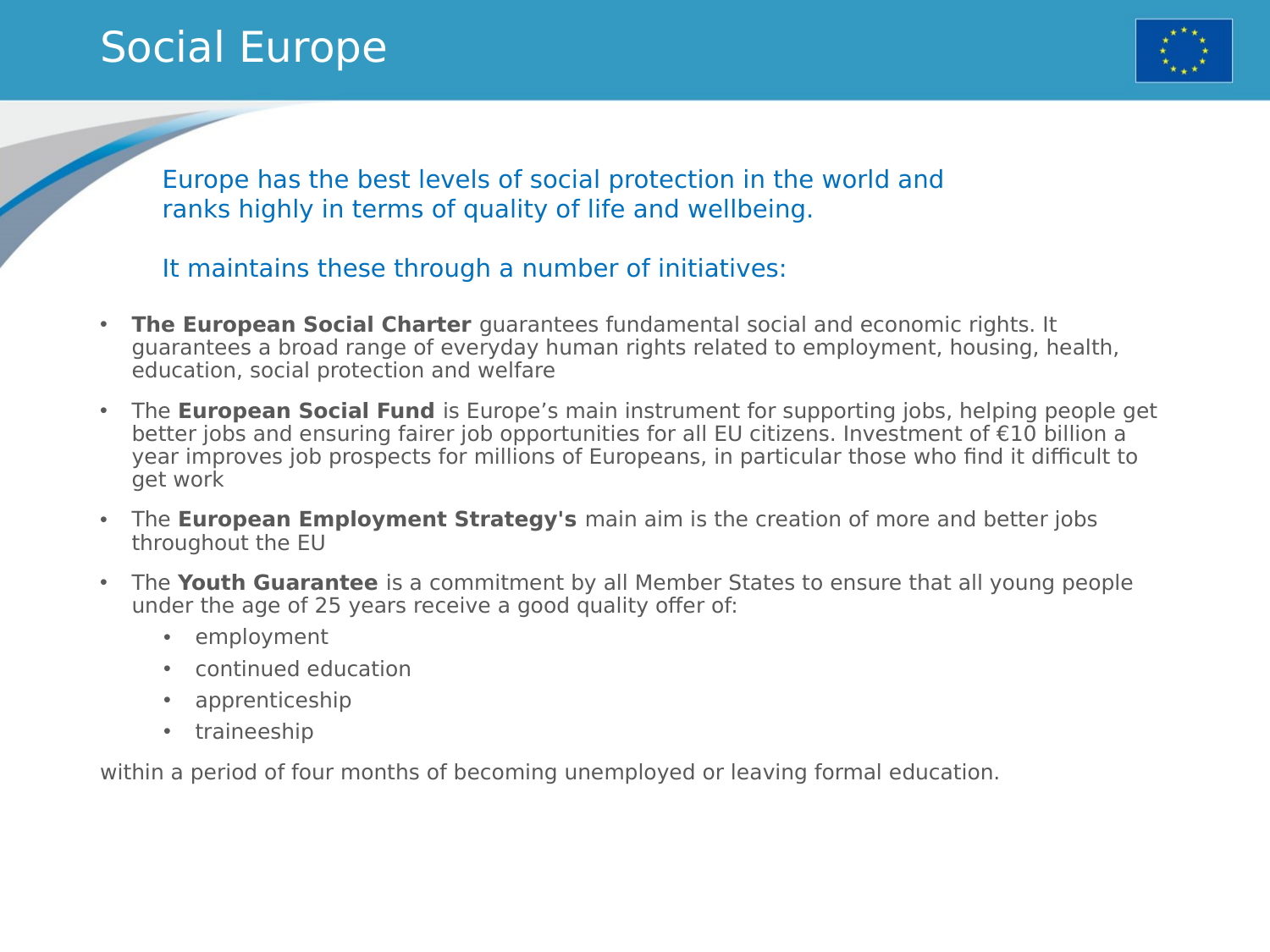

# Social Europe
Europe has the best levels of social protection in the world and ranks highly in terms of quality of life and wellbeing.

It maintains these through a number of initiatives:
The European Social Charter guarantees fundamental social and economic rights. It guarantees a broad range of everyday human rights related to employment, housing, health, education, social protection and welfare
The European Social Fund is Europe’s main instrument for supporting jobs, helping people get better jobs and ensuring fairer job opportunities for all EU citizens. Investment of €10 billion a year improves job prospects for millions of Europeans, in particular those who find it difficult to get work
The European Employment Strategy's main aim is the creation of more and better jobs throughout the EU
The Youth Guarantee is a commitment by all Member States to ensure that all young people under the age of 25 years receive a good quality offer of:
employment
continued education
apprenticeship
traineeship
within a period of four months of becoming unemployed or leaving formal education.